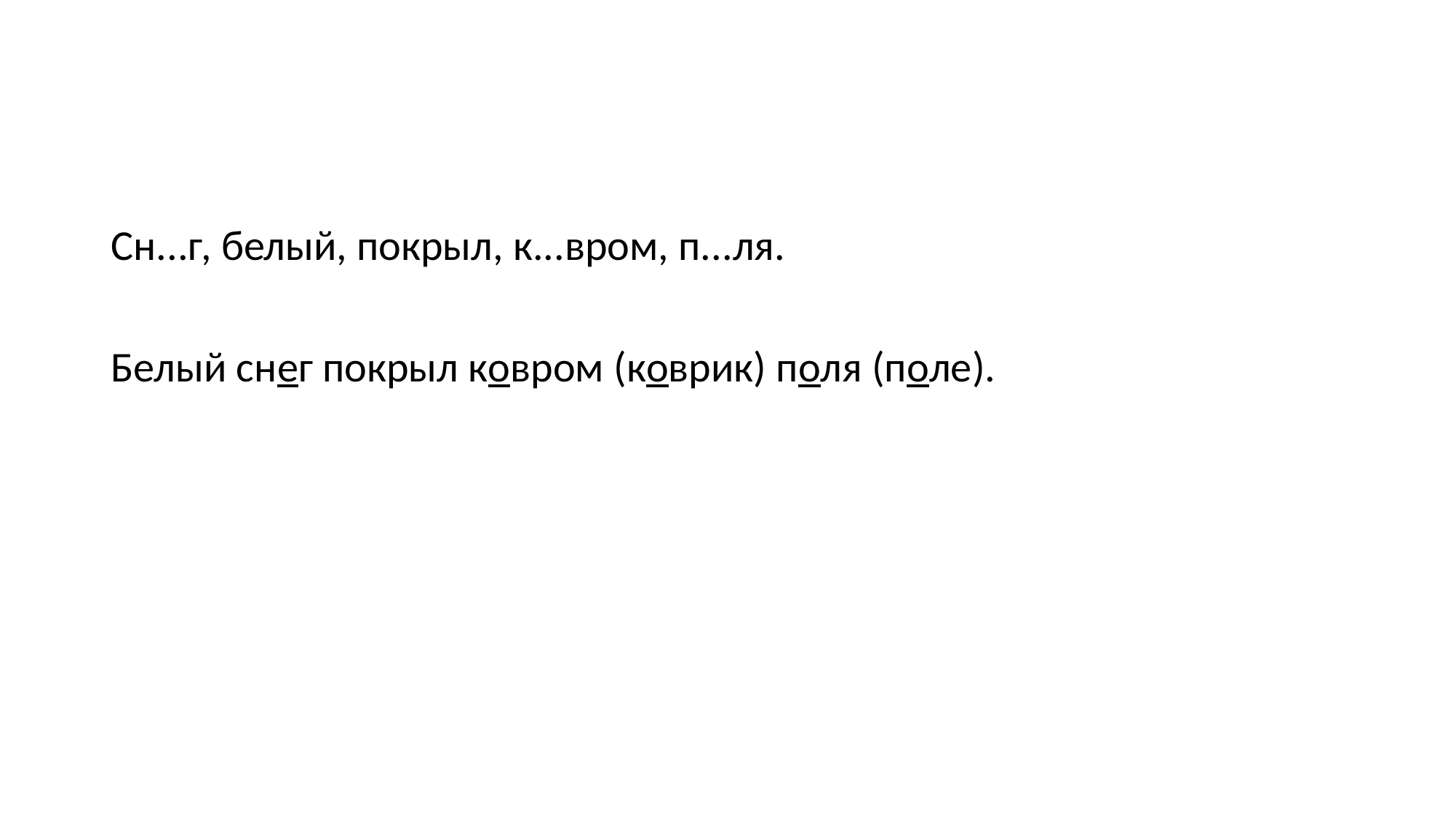

#
Сн...г, белый, покрыл, к...вром, п...ля.

Белый снег покрыл ковром (коврик) поля (поле).